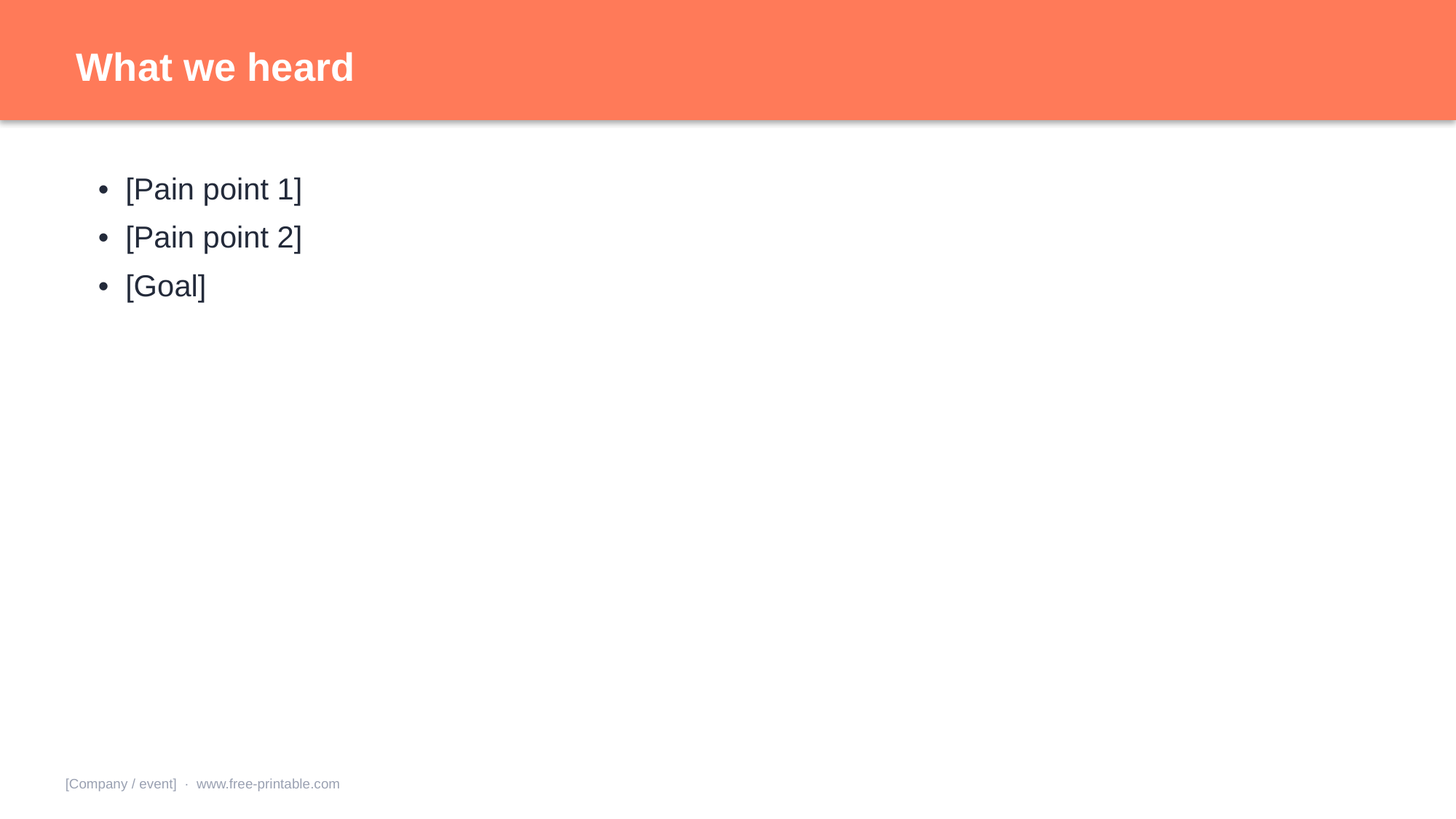

What we heard
•  [Pain point 1]
•  [Pain point 2]
•  [Goal]
[Company / event]  ·  www.free-printable.com